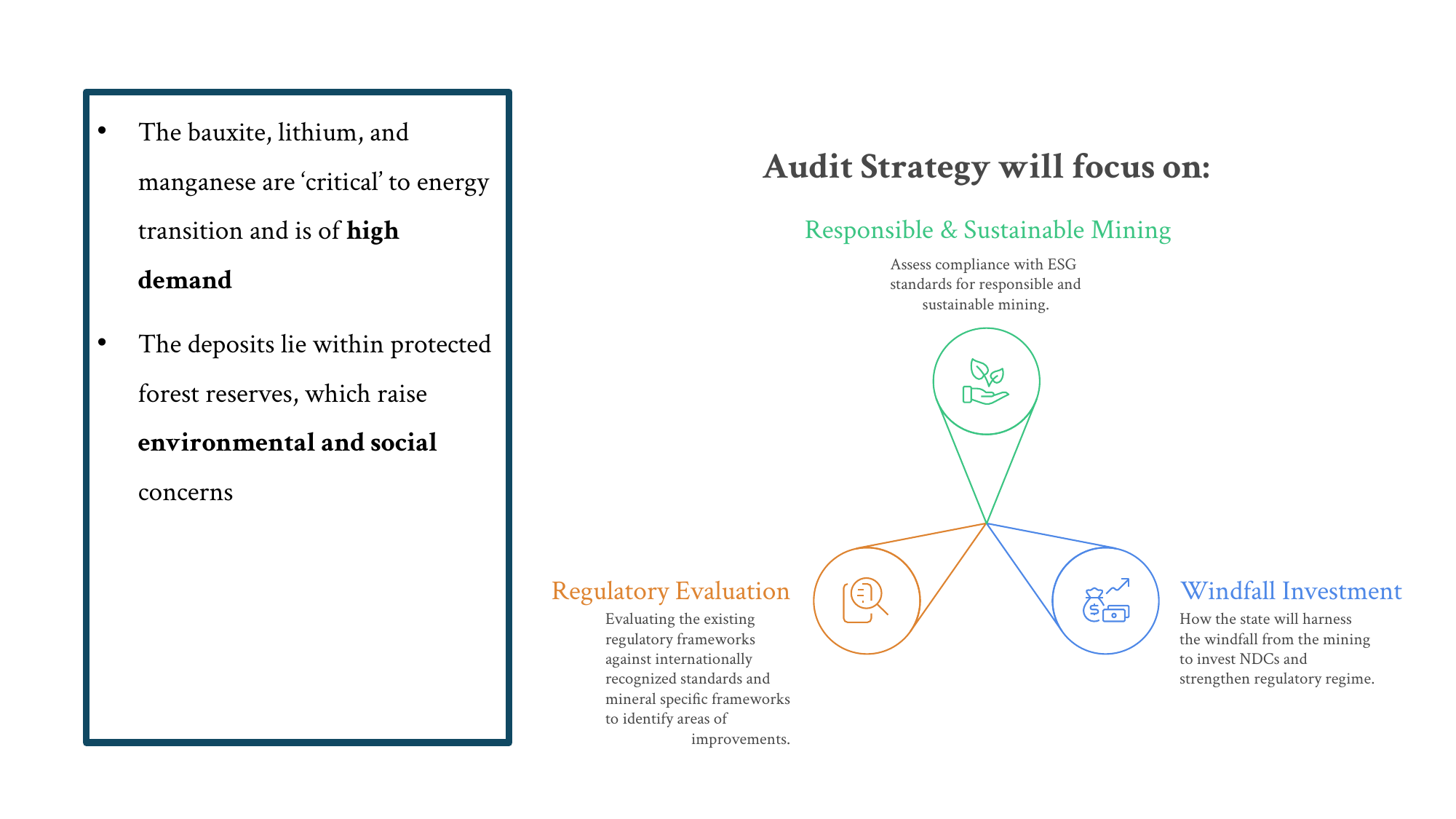

The bauxite, lithium, and manganese are ‘critical’ to energy transition and is of high demand
The deposits lie within protected forest reserves, which raise environmental and social concerns

Audit Strategy will focus on:
Responsible & Sustainable Mining
Assess compliance with ESG
standards for responsible and
sustainable mining.

Regulatory Evaluation
Windfall Investment

Evaluating the existing
regulatory frameworks
against internationally
recognized standards and
mineral specific frameworks
to identify areas of
improvements.
How the state will harness
the windfall from the mining
to invest NDCs and
strengthen regulatory regime.